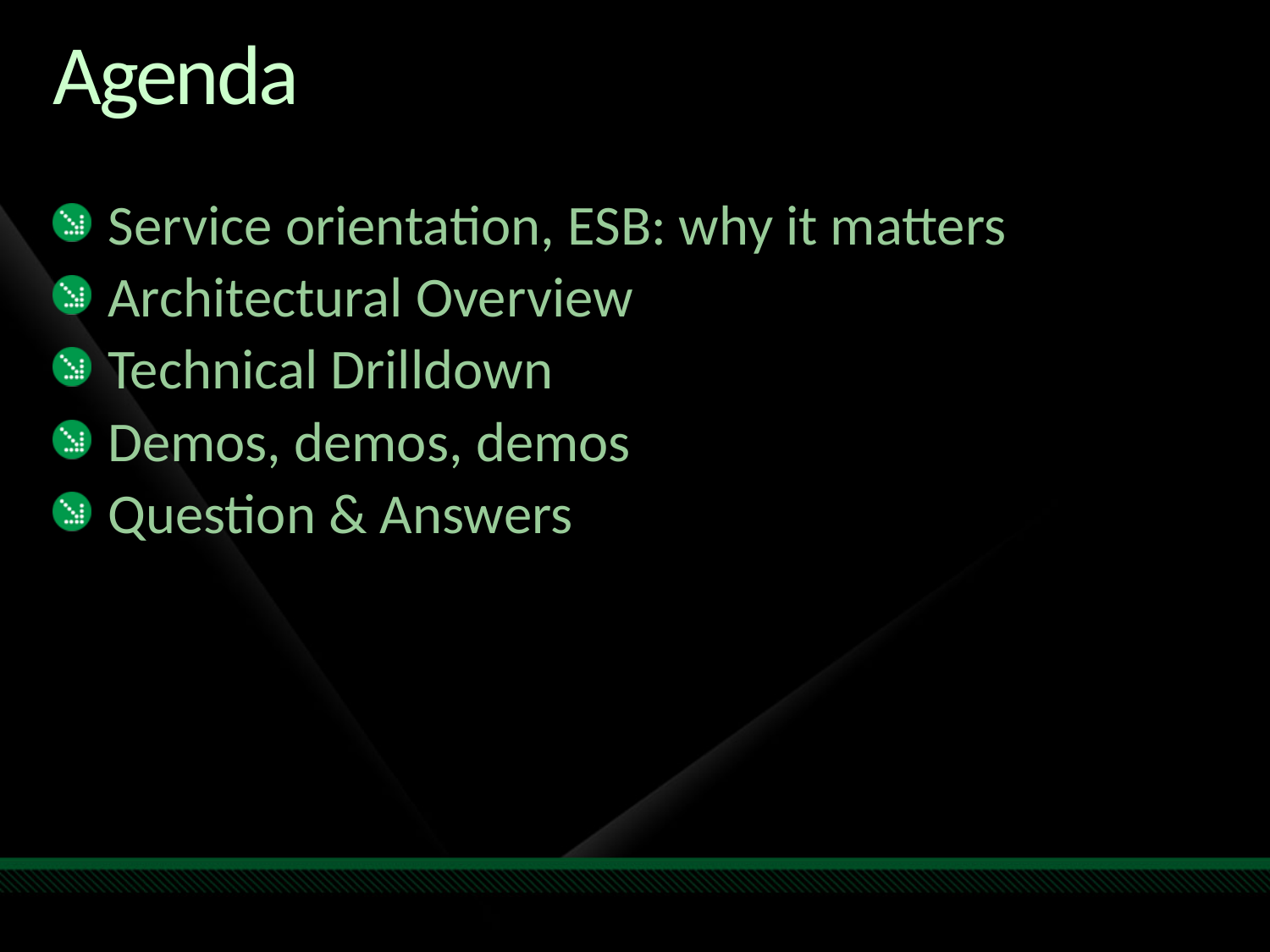

# Agenda
Service orientation, ESB: why it matters
Architectural Overview
Technical Drilldown
Demos, demos, demos
Question & Answers